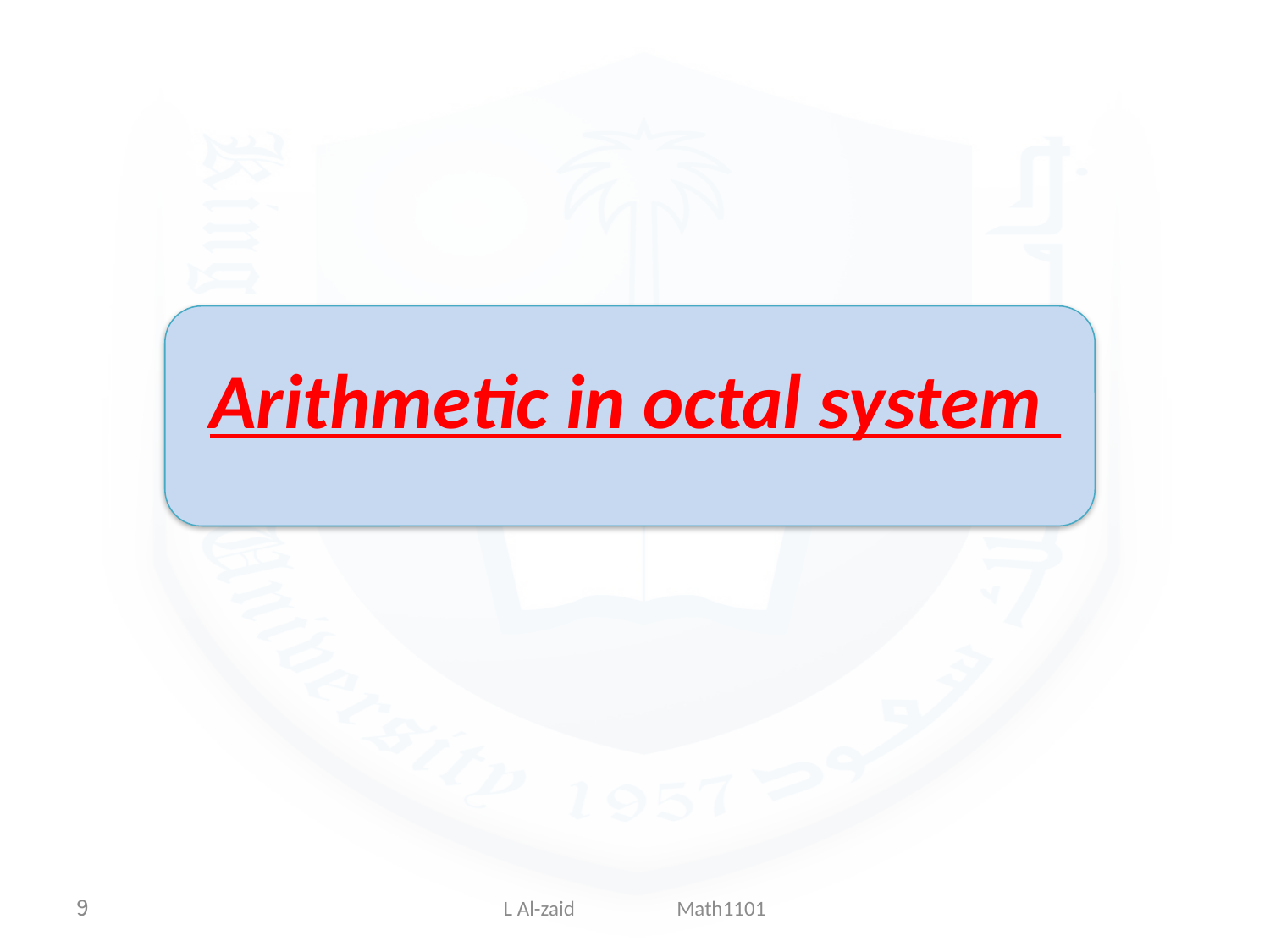

# Arithmetic in octal system

9
L Al-zaid                     Math1101